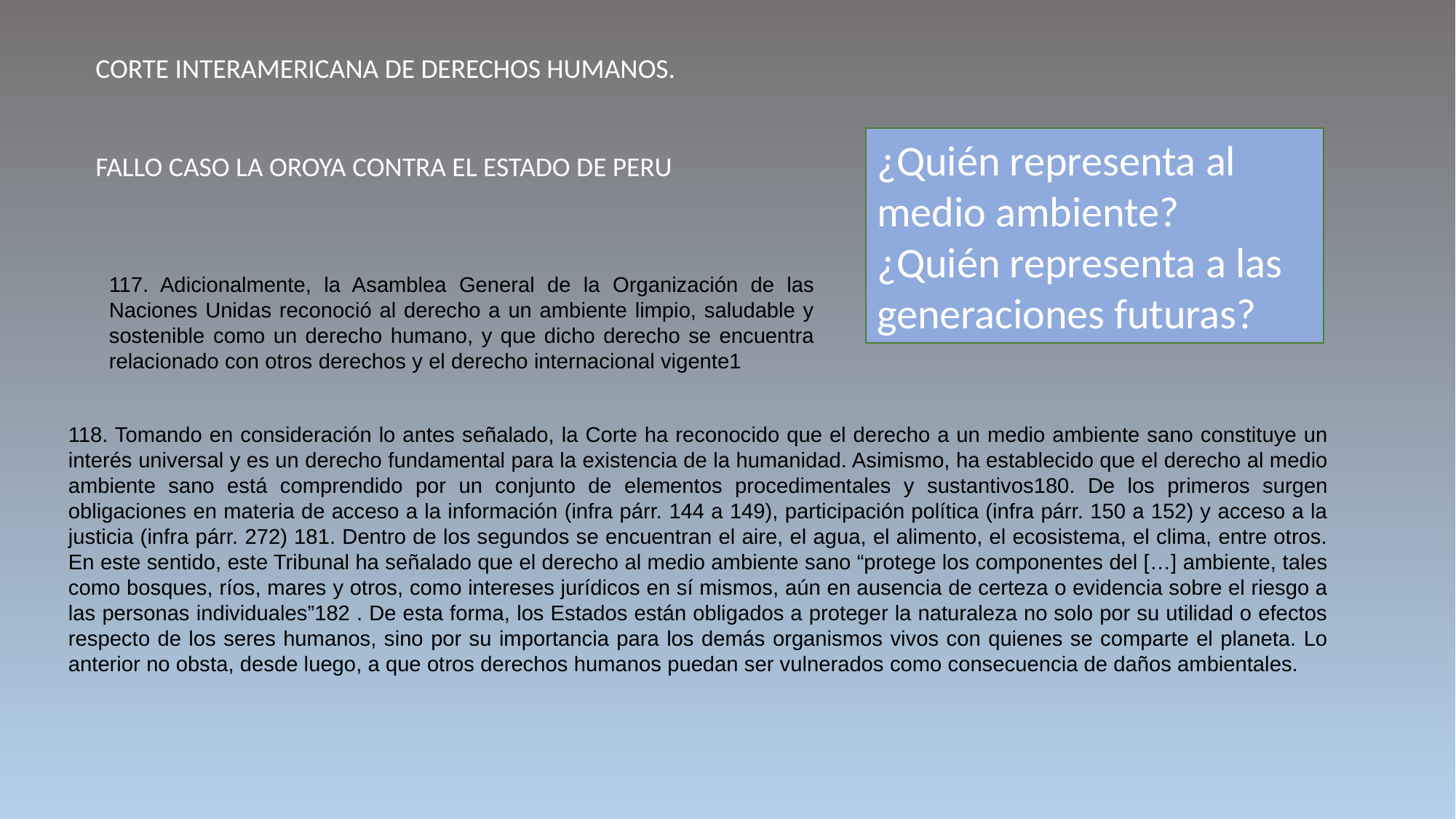

CORTE INTERAMERICANA DE DERECHOS HUMANOS.

FALLO CASO LA OROYA CONTRA EL ESTADO DE PERU
¿Quién representa al medio ambiente?
¿Quién representa a las generaciones futuras?
117. Adicionalmente, la Asamblea General de la Organización de las Naciones Unidas reconoció al derecho a un ambiente limpio, saludable y sostenible como un derecho humano, y que dicho derecho se encuentra relacionado con otros derechos y el derecho internacional vigente1
118. Tomando en consideración lo antes señalado, la Corte ha reconocido que el derecho a un medio ambiente sano constituye un interés universal y es un derecho fundamental para la existencia de la humanidad. Asimismo, ha establecido que el derecho al medio ambiente sano está comprendido por un conjunto de elementos procedimentales y sustantivos180. De los primeros surgen obligaciones en materia de acceso a la información (infra párr. 144 a 149), participación política (infra párr. 150 a 152) y acceso a la justicia (infra párr. 272) 181. Dentro de los segundos se encuentran el aire, el agua, el alimento, el ecosistema, el clima, entre otros. En este sentido, este Tribunal ha señalado que el derecho al medio ambiente sano “protege los componentes del […] ambiente, tales como bosques, ríos, mares y otros, como intereses jurídicos en sí mismos, aún en ausencia de certeza o evidencia sobre el riesgo a las personas individuales”182 . De esta forma, los Estados están obligados a proteger la naturaleza no solo por su utilidad o efectos respecto de los seres humanos, sino por su importancia para los demás organismos vivos con quienes se comparte el planeta. Lo anterior no obsta, desde luego, a que otros derechos humanos puedan ser vulnerados como consecuencia de daños ambientales.